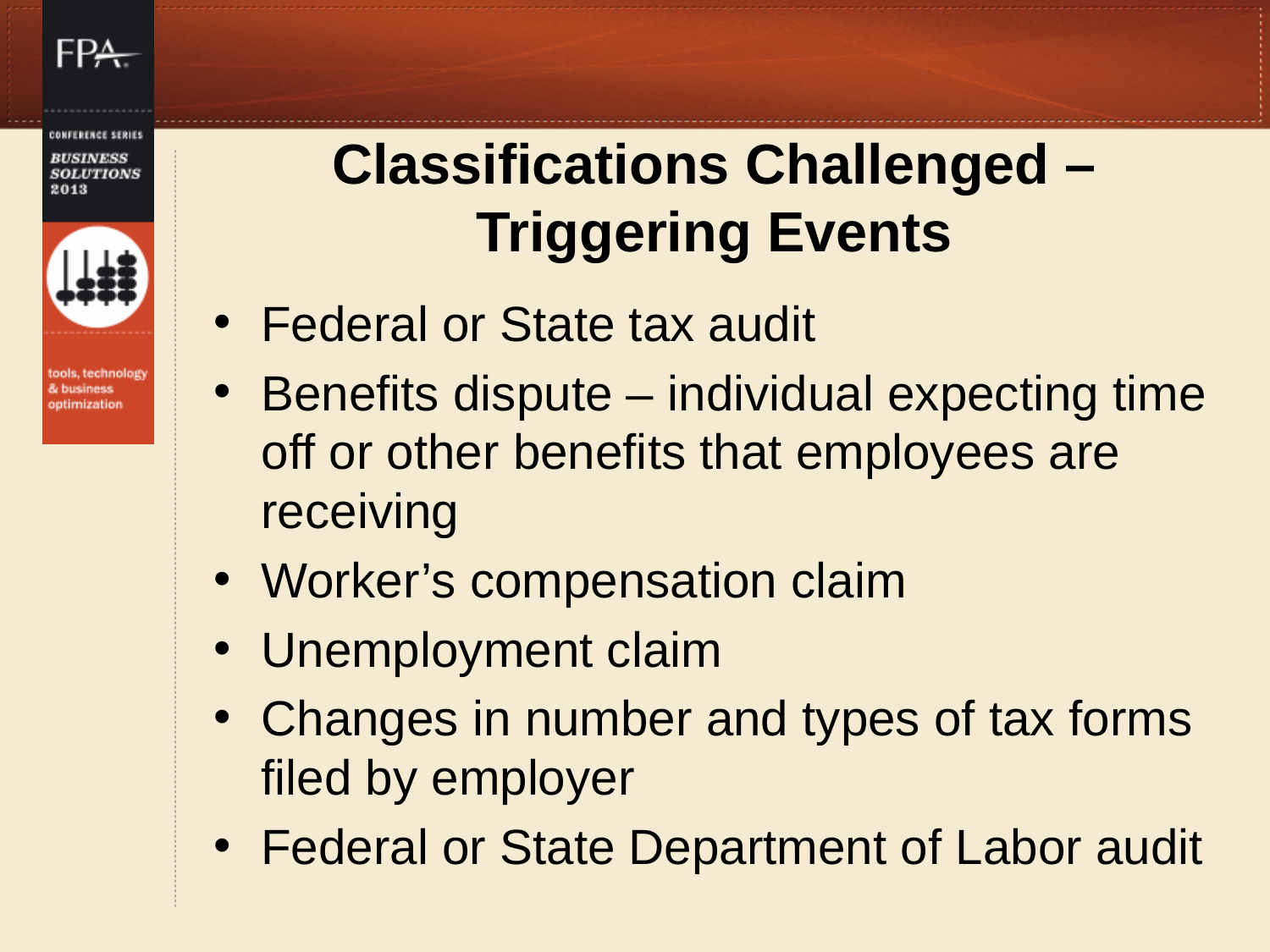

# Classifications Challenged – Triggering Events
Federal or State tax audit
Benefits dispute – individual expecting time off or other benefits that employees are receiving
Worker’s compensation claim
Unemployment claim
Changes in number and types of tax forms filed by employer
Federal or State Department of Labor audit